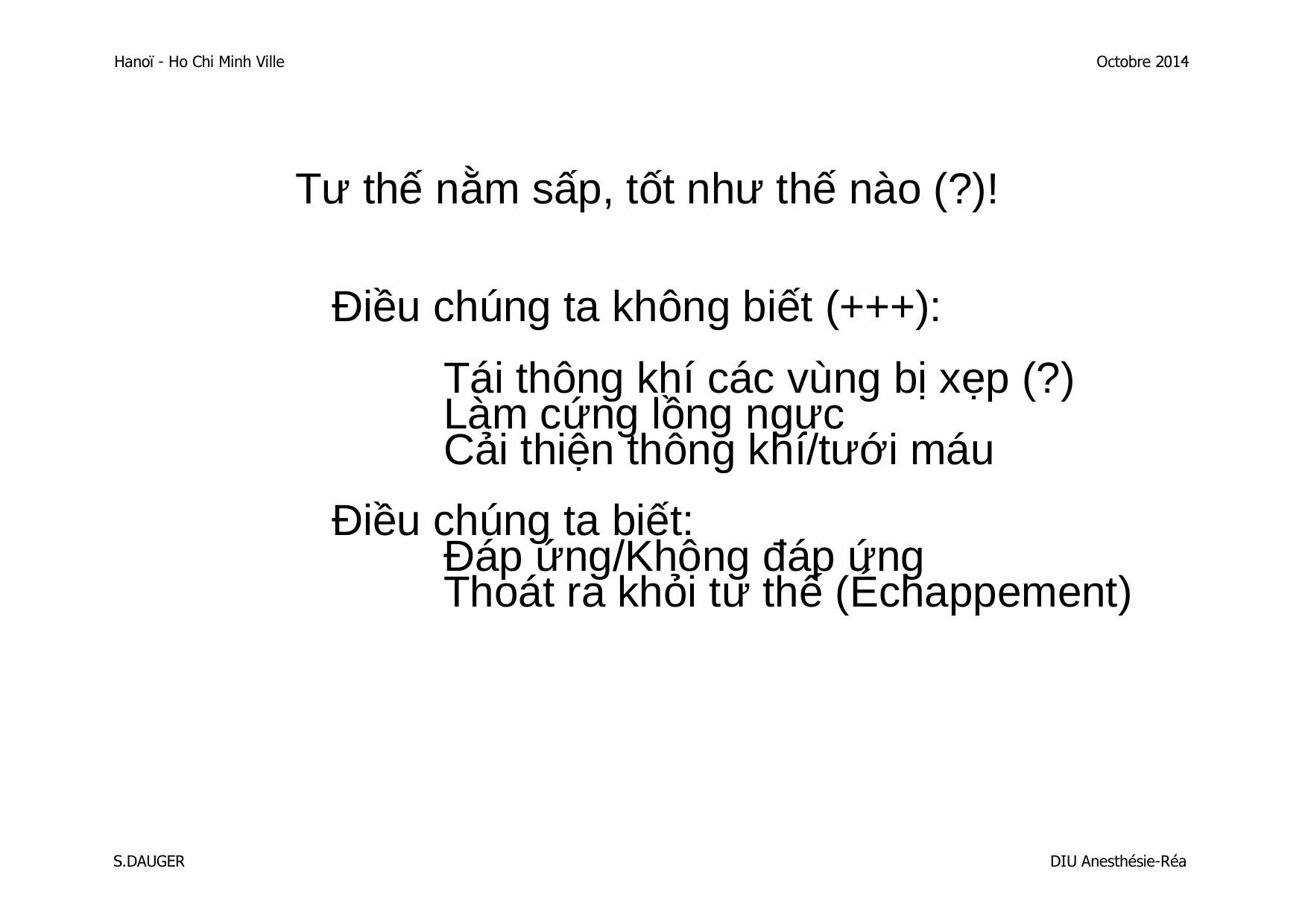

Hanoï - Ho Chi Minh Ville

Octobre 2014

Tư thế nằm sấp, tốt như thế nào (?)!
Điều chúng ta không biết (+++):

	Tái thông khí các vùng bị xẹp (?)
	Làm cứng lồng ngực
	Cải thiện thông khí/tưới máu

Điều chúng ta biết:
	Đáp ứng/Không đáp ứng
	Thoát ra khỏi tư thế (Échappement)

S.DAUGER

DIU Anesthésie-Réa